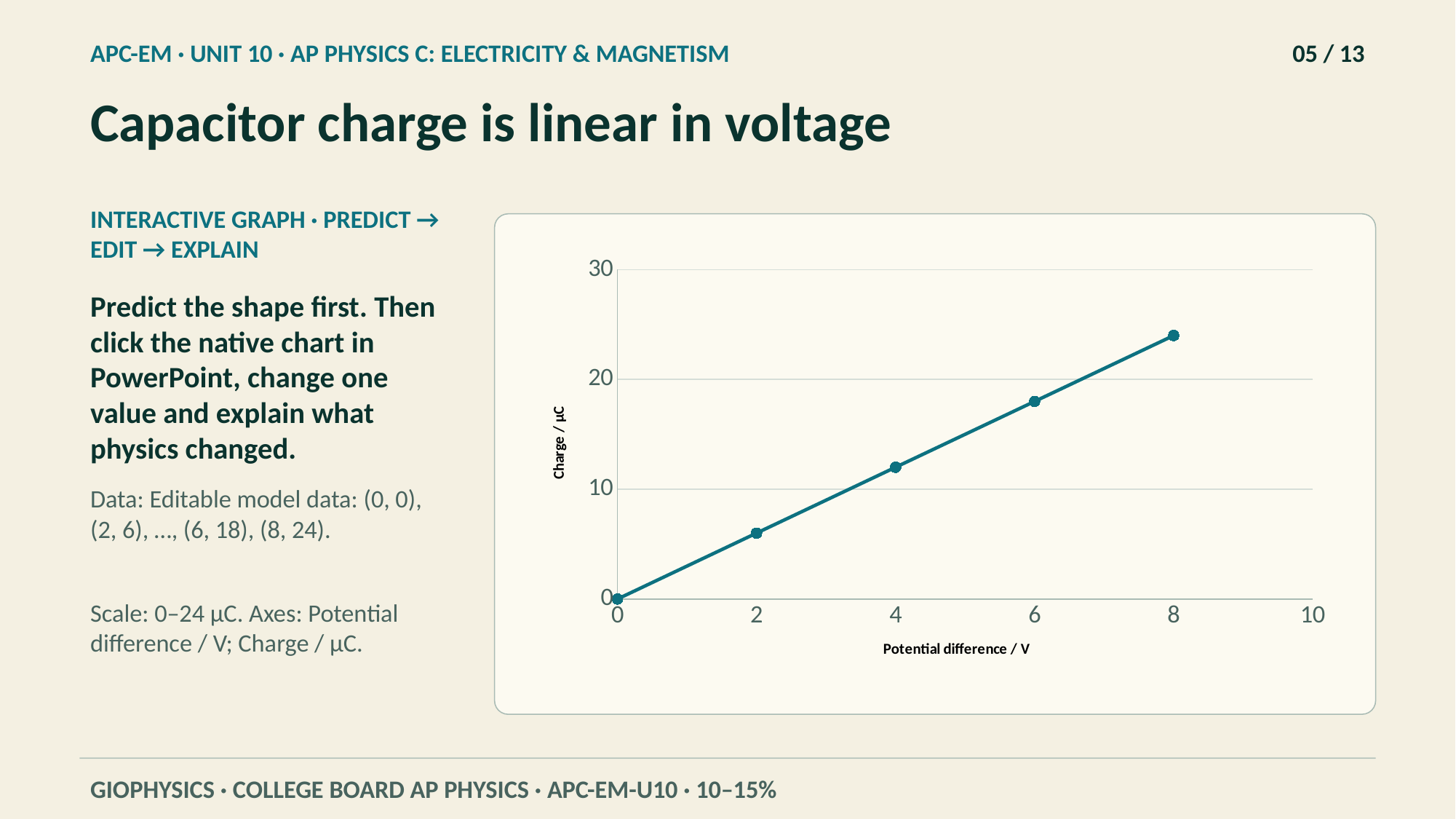

APC-EM · UNIT 10 · AP PHYSICS C: ELECTRICITY & MAGNETISM
05 / 13
Capacitor charge is linear in voltage
INTERACTIVE GRAPH · PREDICT → EDIT → EXPLAIN

### Chart

| Category |  |
|---|---|
Predict the shape first. Then click the native chart in PowerPoint, change one value and explain what physics changed.
Data: Editable model data: (0, 0), (2, 6), …, (6, 18), (8, 24).
Scale: 0–24 μC. Axes: Potential difference / V; Charge / μC.

GIOPHYSICS · COLLEGE BOARD AP PHYSICS · APC-EM-U10 · 10–15%